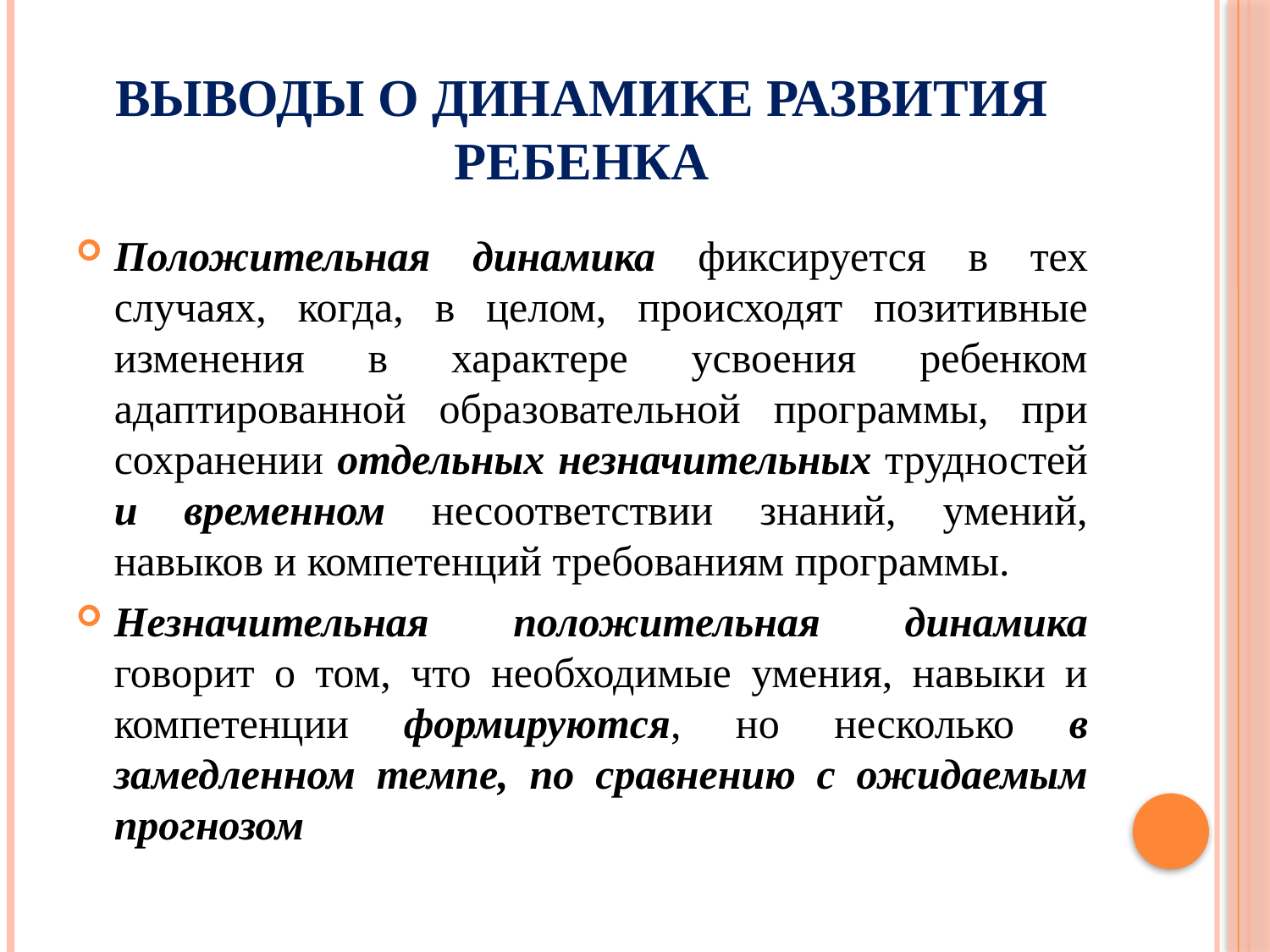

# Выводы о динамике развития ребенка
Положительная динамика фиксируется в тех случаях, когда, в целом, происходят позитивные изменения в характере усвоения ребенком адаптированной образовательной программы, при сохранении отдельных незначительных трудностей и временном несоответствии знаний, умений, навыков и компетенций требованиям программы.
Незначительная положительная динамика говорит о том, что необходимые умения, навыки и компетенции формируются, но несколько в замедленном темпе, по сравнению с ожидаемым прогнозом